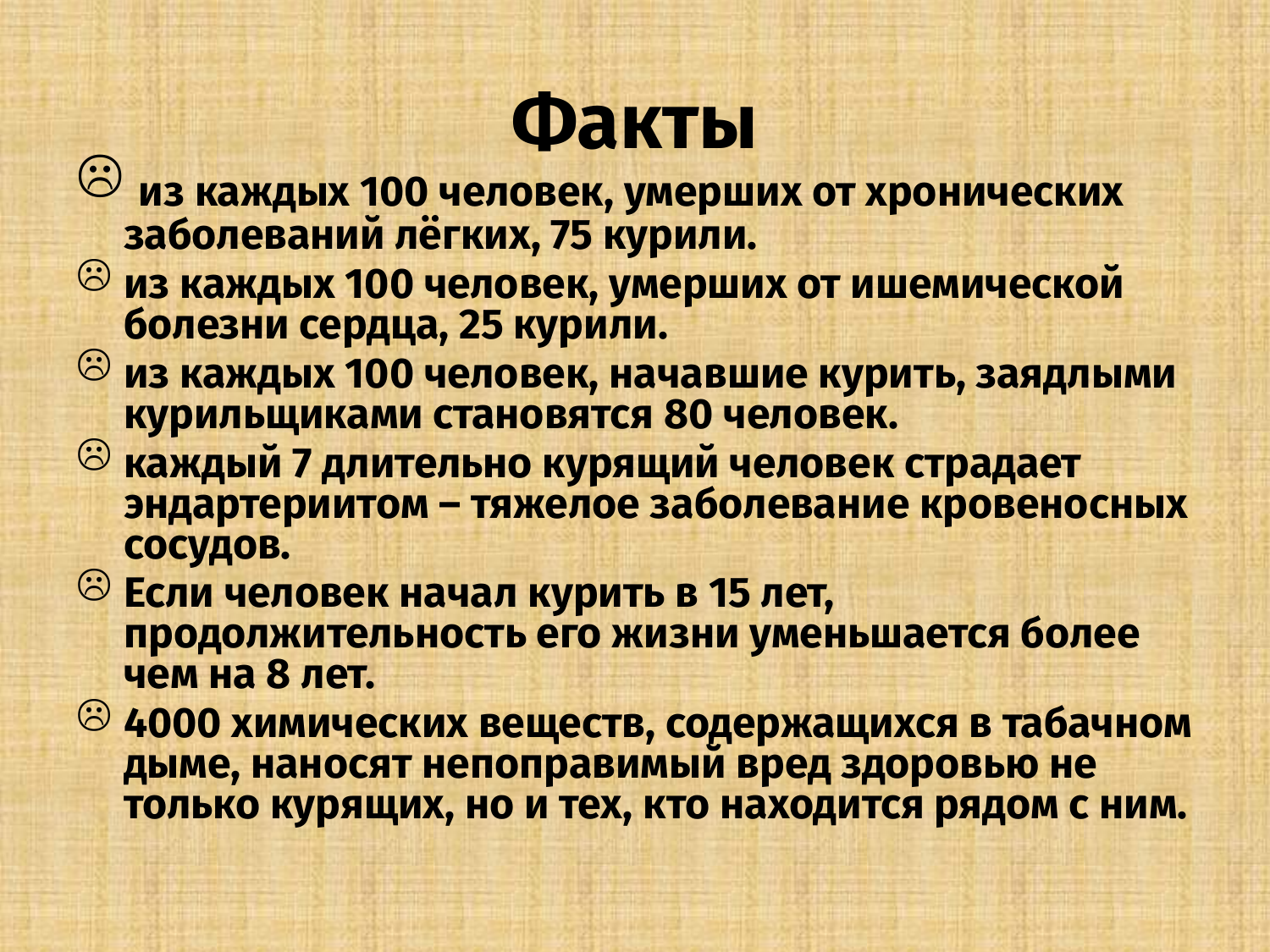

# Факты
 из каждых 100 человек, умерших от хронических заболеваний лёгких, 75 курили.
из каждых 100 человек, умерших от ишемической болезни сердца, 25 курили.
из каждых 100 человек, начавшие курить, заядлыми курильщиками становятся 80 человек.
каждый 7 длительно курящий человек страдает эндартериитом – тяжелое заболевание кровеносных сосудов.
Если человек начал курить в 15 лет, продолжительность его жизни уменьшается более чем на 8 лет.
4000 химических веществ, содержащихся в табачном дыме, наносят непоправимый вред здоровью не только курящих, но и тех, кто находится рядом с ним.